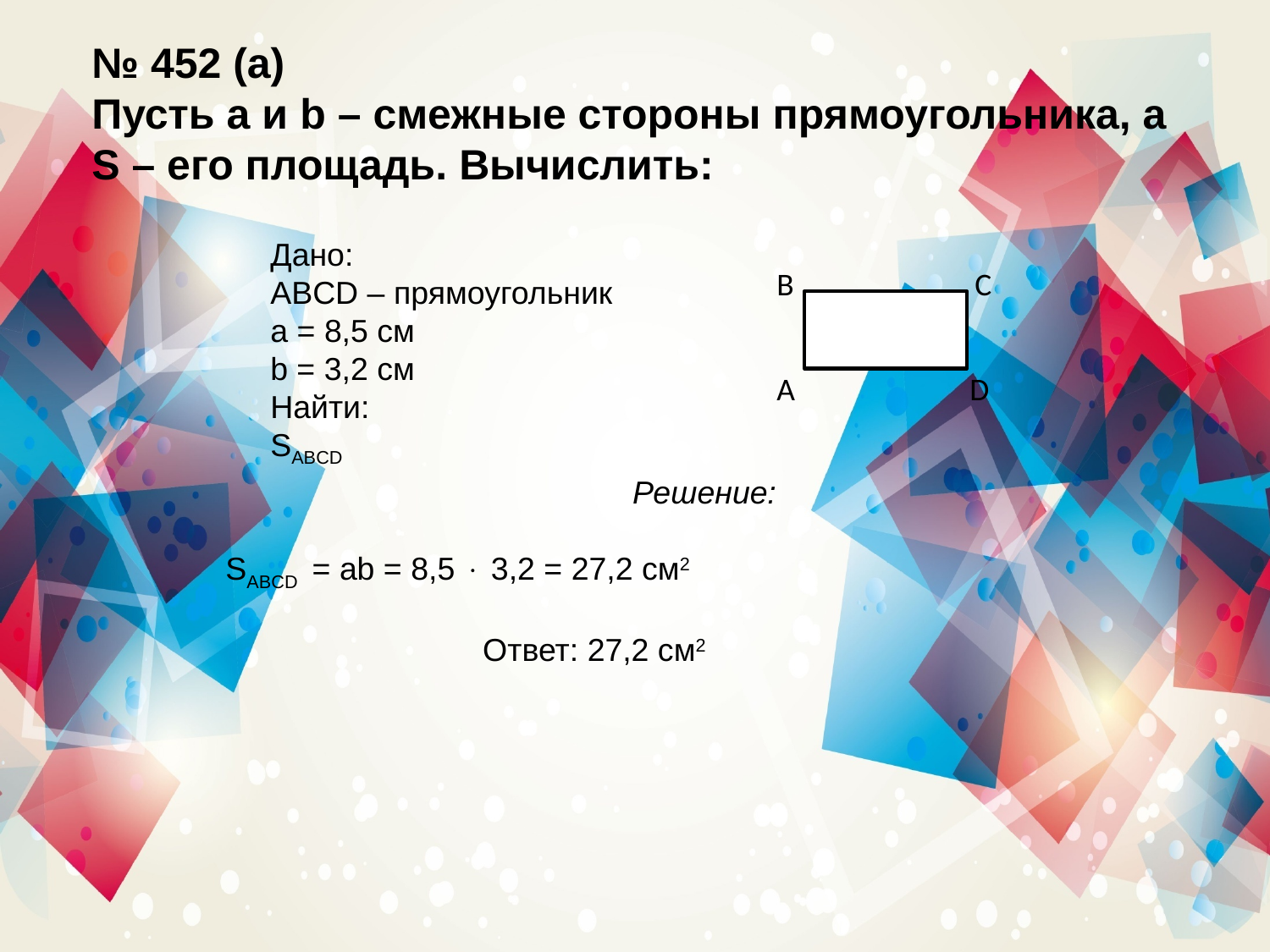

№ 452 (а)
Пусть а и b – смежные стороны прямоугольника, а S – его площадь. Вычислить:
Дано:
ABCD – прямоугольник
а = 8,5 см
b = 3,2 см
Найти:
SABCD
B
C

A
D
Решение:

     SABCD  = аb = 8,5 ⋅ 3,2 = 27,2 см2

		 	Ответ: 27,2 см2